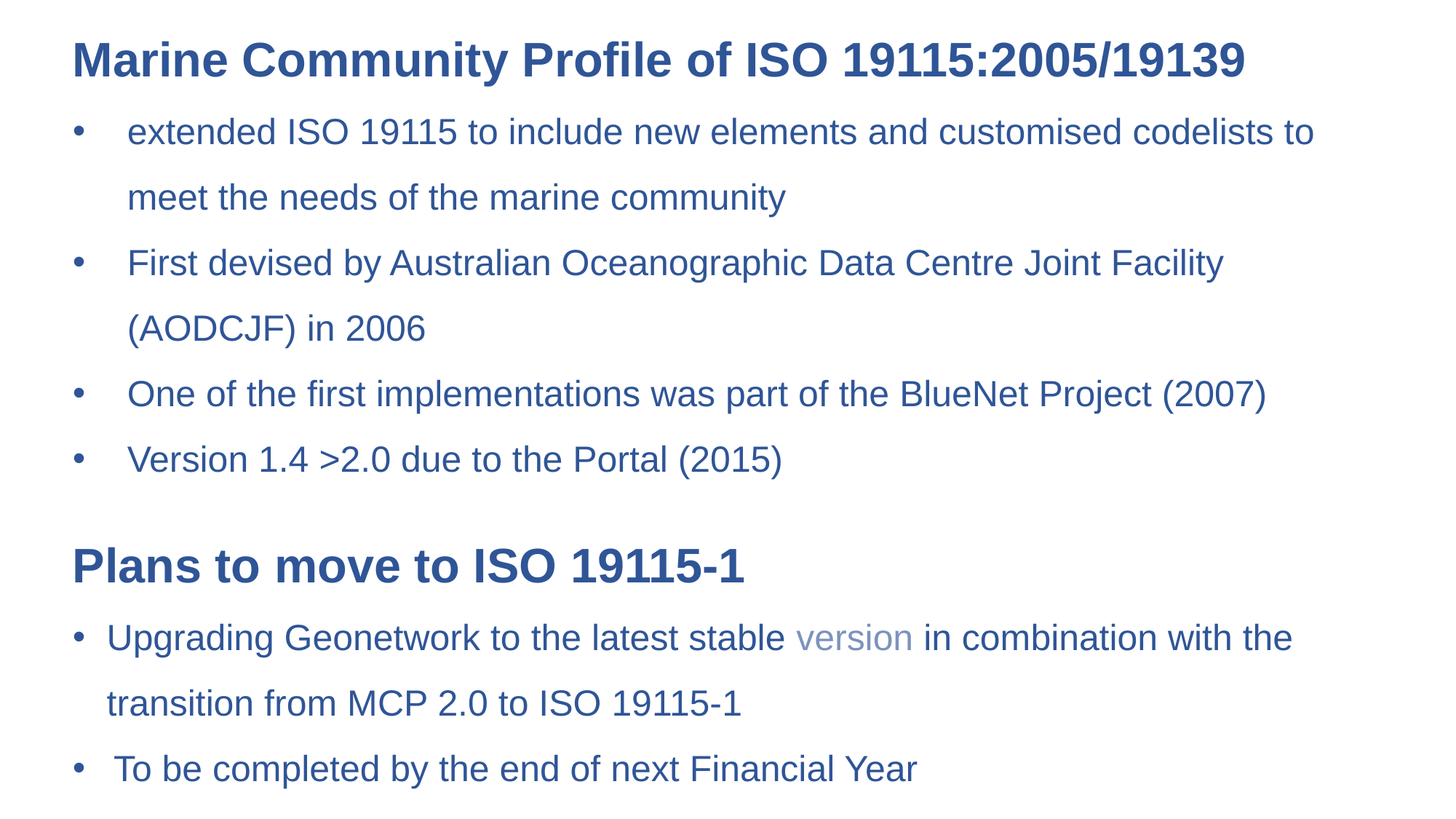

Marine Community Profile of ISO 19115:2005/19139
extended ISO 19115 to include new elements and customised codelists to meet the needs of the marine community
First devised by Australian Oceanographic Data Centre Joint Facility (AODCJF) in 2006
One of the first implementations was part of the BlueNet Project (2007)
Version 1.4 >2.0 due to the Portal (2015)

Plans to move to ISO 19115-1
Upgrading Geonetwork to the latest stable version in combination with the transition from MCP 2.0 to ISO 19115-1
To be completed by the end of next Financial Year